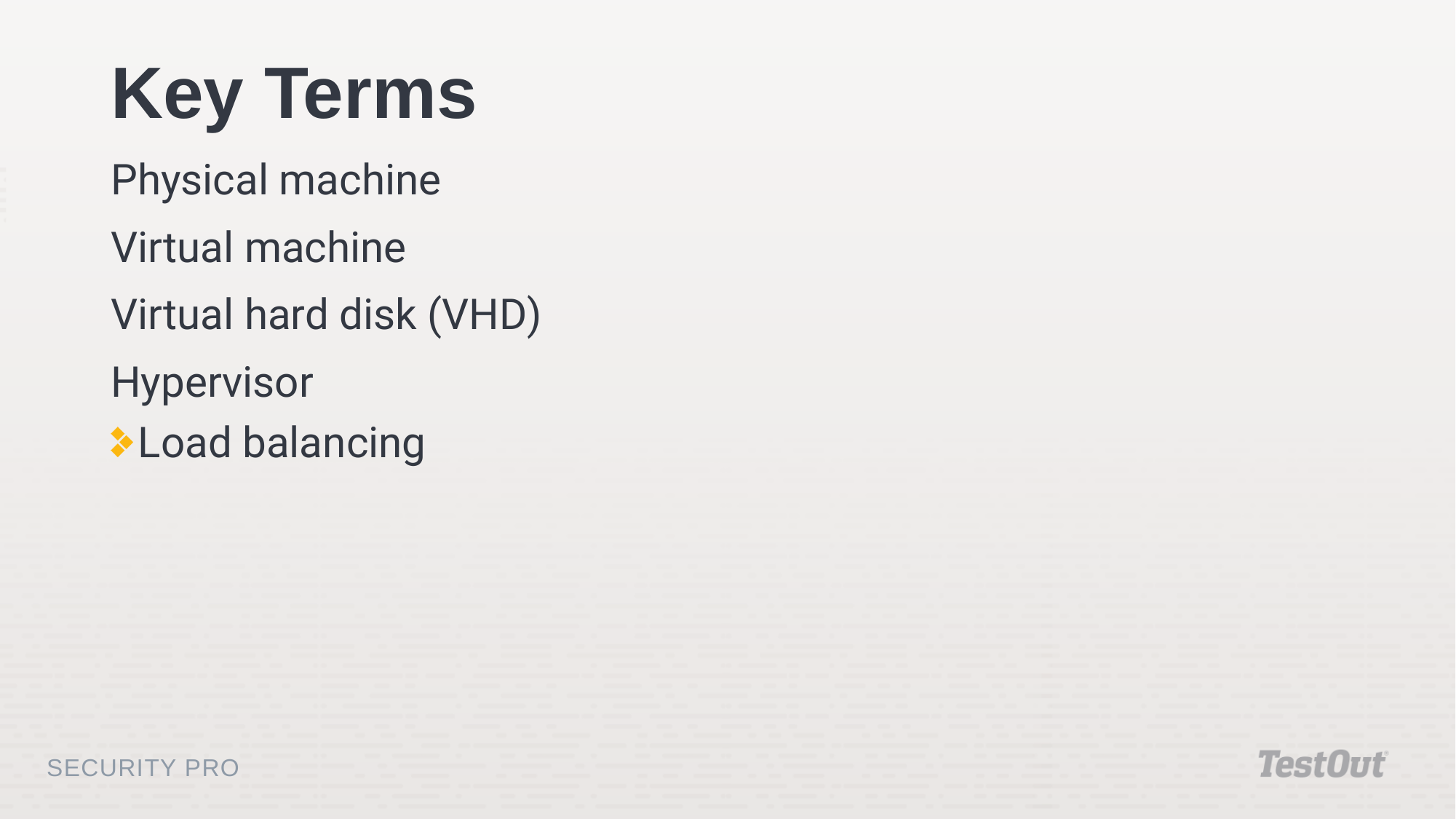

# Key Terms
Physical machine
Virtual machine
Virtual hard disk (VHD)
Hypervisor
Load balancing
Security Pro